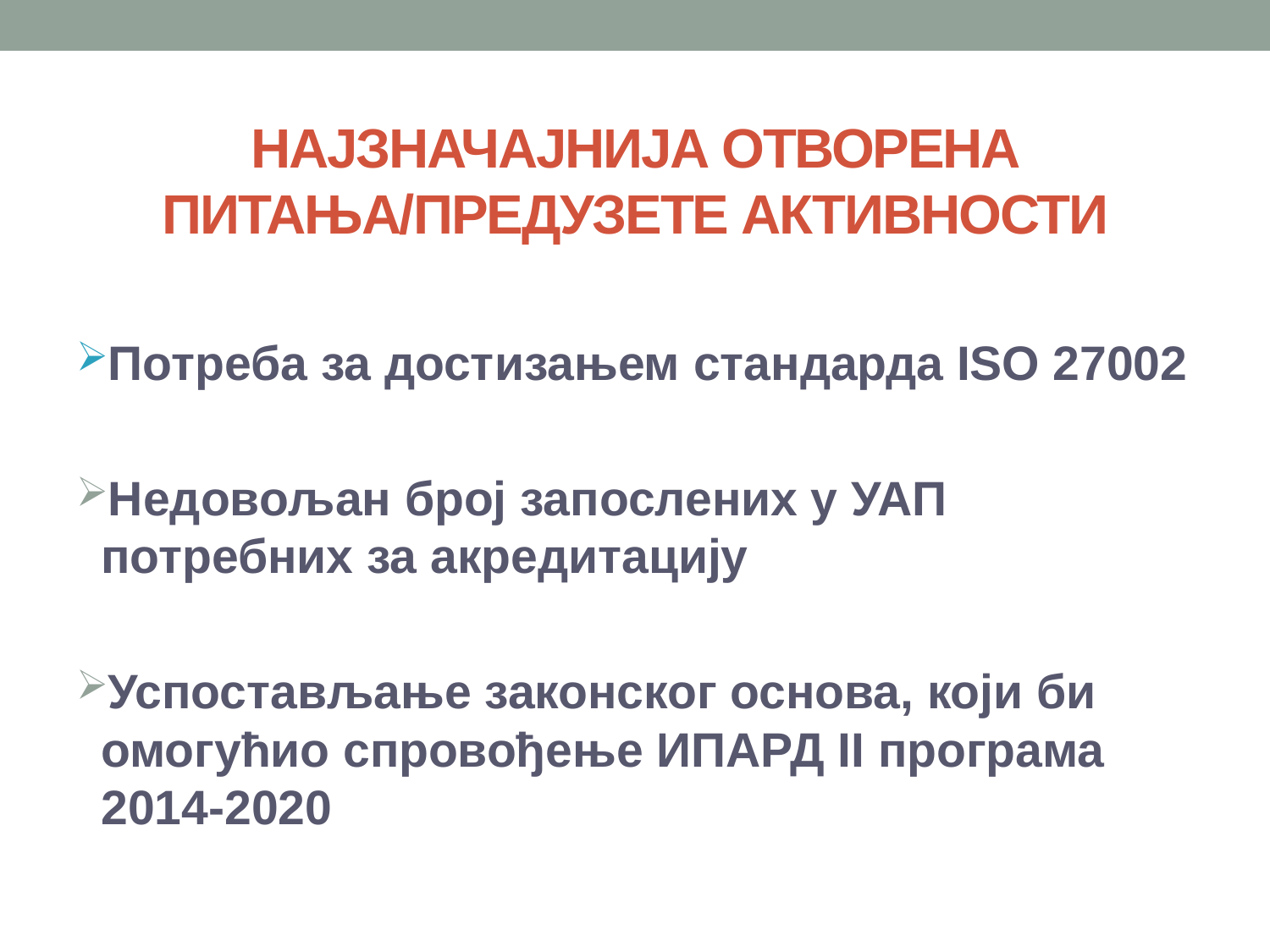

#
Најзначајнија отворена питања/Предузете активности

Потреба за достизањем стандарда ISO 27002

Недовољан број запослених у УАП потребних за акредитацију

Успостављање законског основа, који би омогућио спровођење ИПАРД II програма 2014-2020